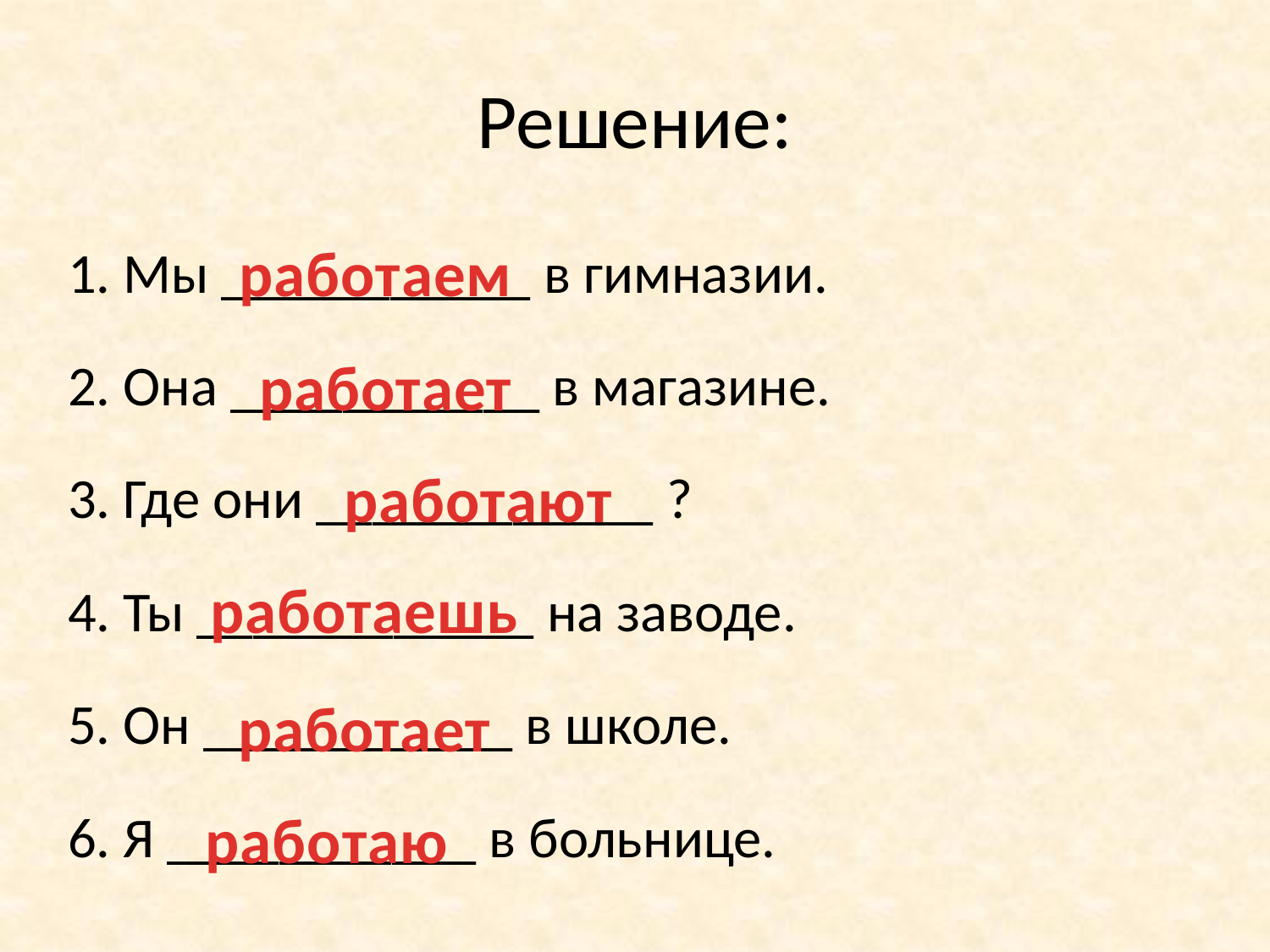

# Решение:
работаем
1. Мы ___________ в гимназии.
2. Она ___________ в магазине.
3. Где они ____________ ?
4. Ты ____________ на заводе.
5. Он ___________ в школе.
6. Я ___________ в больнице.

работает
работают
работаешь
работает
работаю